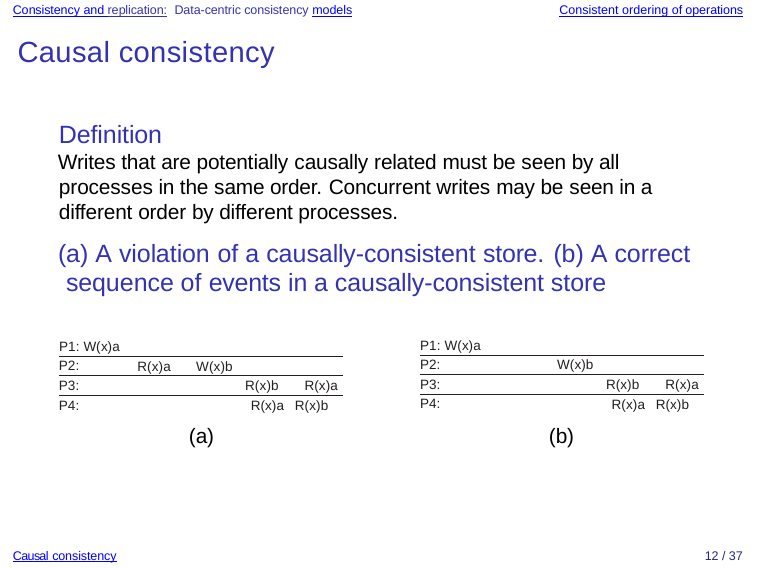

Consistency and replication: Data-centric consistency models
Consistent ordering of operations
Causal consistency

Definition
Writes that are potentially causally related must be seen by all  processes in the same order. Concurrent writes may be seen in a  different order by different processes.
(a) A violation of a causally-consistent store. (b) A correct  sequence of events in a causally-consistent store
P1: W(x)a
P1: W(x)a
P2:
W(x)b
P2:

R(x)a
W(x)b

P3:
R(x)b	R(x)a
P3:

R(x)b	R(x)a

P4:
R(x)a  R(x)b
P4:

R(x)a  R(x)b

(a)
(b)
Causal consistency
12 / 37